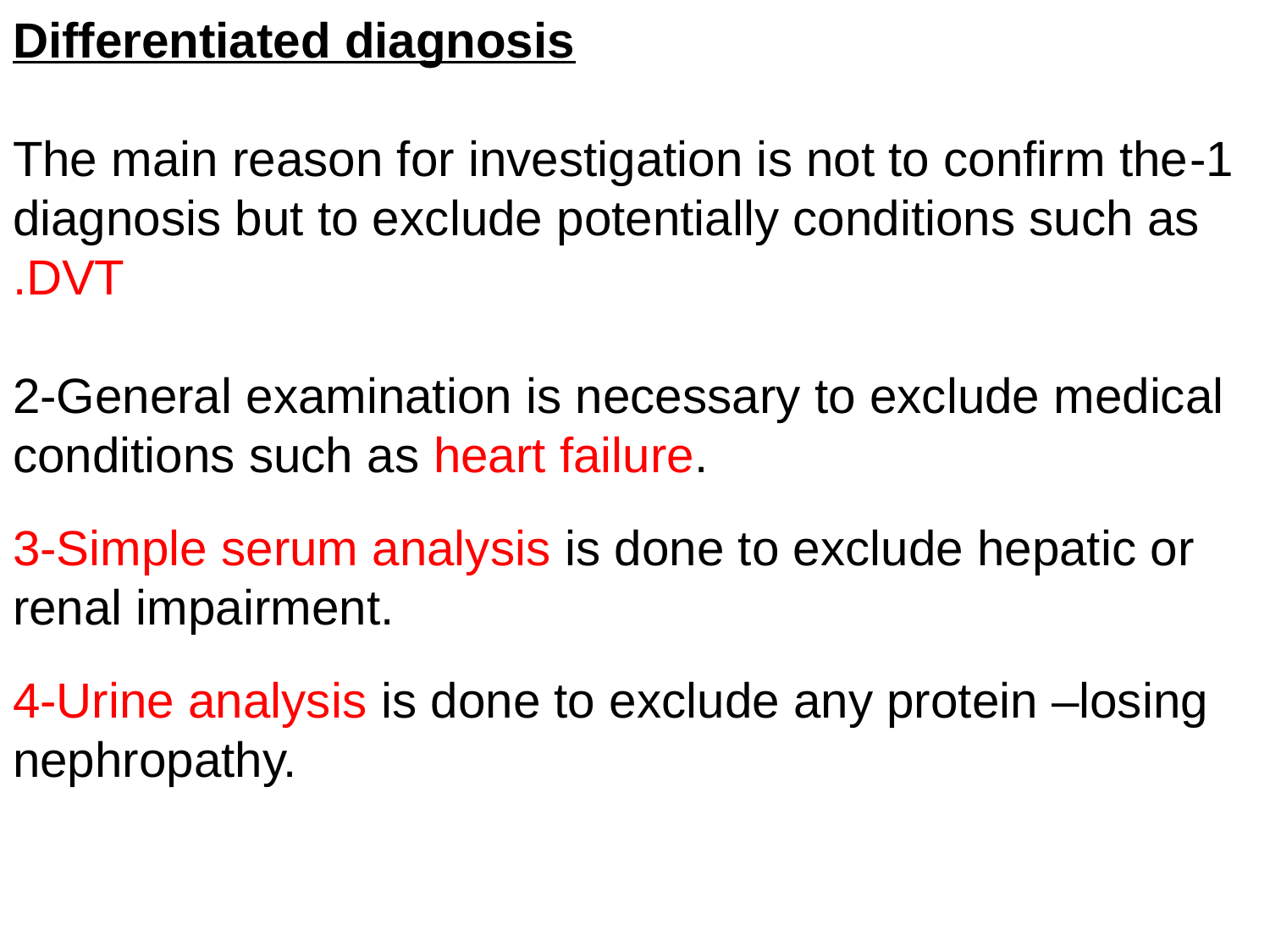

Differentiated diagnosis

1-The main reason for investigation is not to confirm the diagnosis but to exclude potentially conditions such as DVT.

2-General examination is necessary to exclude medical conditions such as heart failure.

3-Simple serum analysis is done to exclude hepatic or renal impairment.

4-Urine analysis is done to exclude any protein –losing nephropathy.